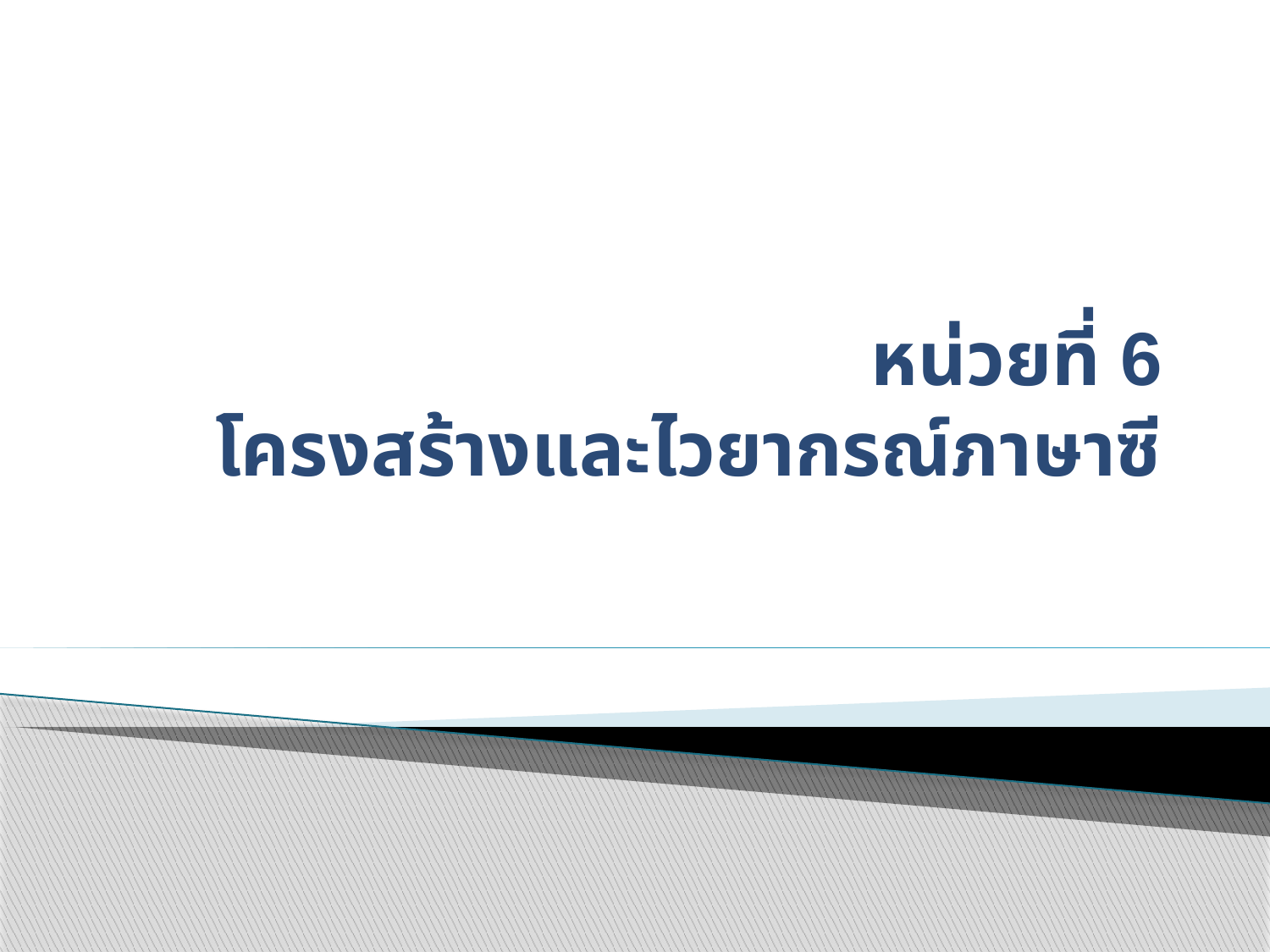

# หน่วยที่ 6 โครงสร้างและไวยากรณ์ภาษาซี